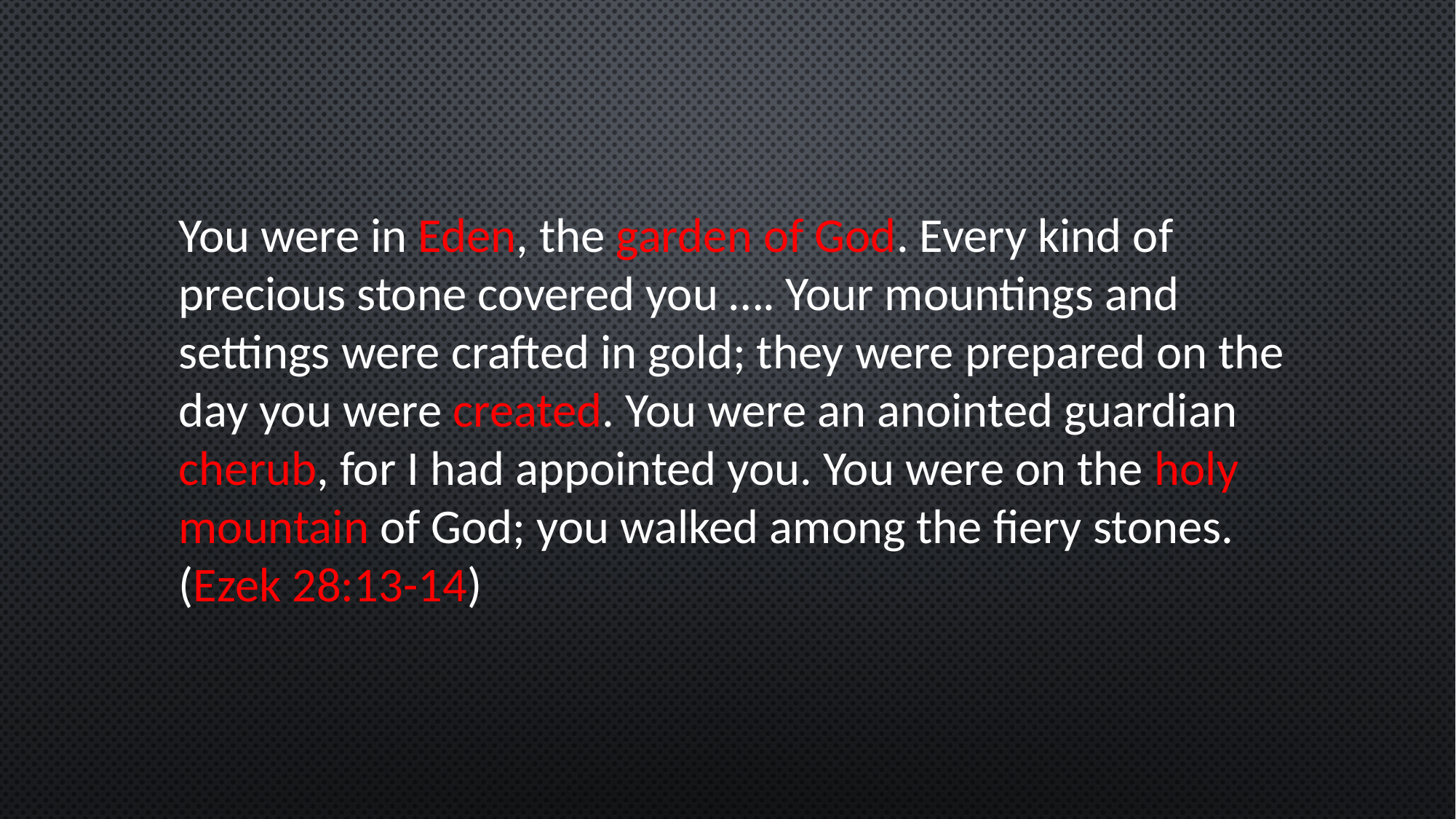

You were in Eden, the garden of God. Every kind of precious stone covered you …. Your mountings and settings were crafted in gold; they were prepared on the day you were created. You were an anointed guardian cherub, for I had appointed you. You were on the holy mountain of God; you walked among the fiery stones. (Ezek 28:13-14)